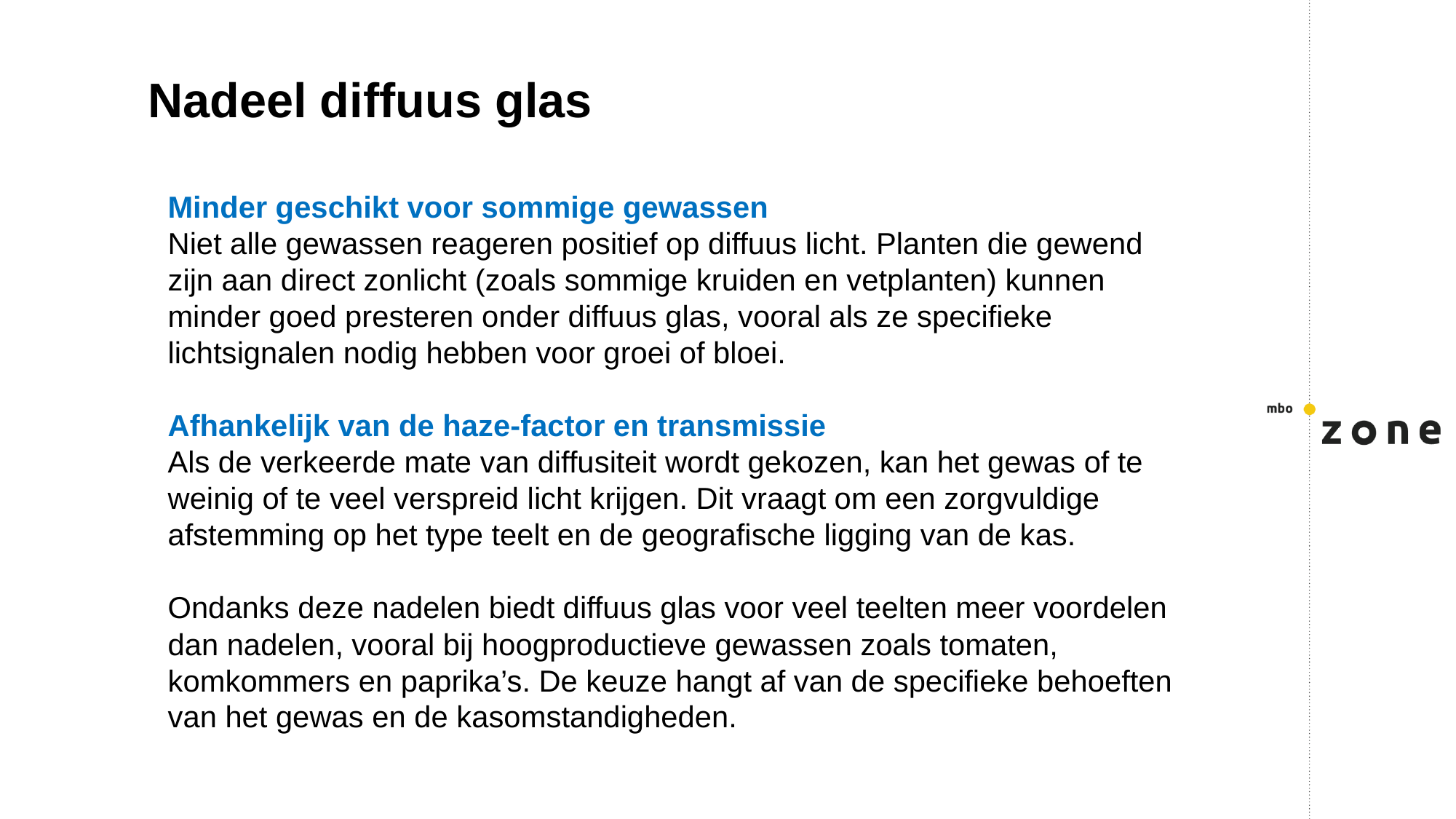

Nadeel diffuus glas
Minder geschikt voor sommige gewassen
Niet alle gewassen reageren positief op diffuus licht. Planten die gewend zijn aan direct zonlicht (zoals sommige kruiden en vetplanten) kunnen minder goed presteren onder diffuus glas, vooral als ze specifieke lichtsignalen nodig hebben voor groei of bloei.

Afhankelijk van de haze-factor en transmissie
Als de verkeerde mate van diffusiteit wordt gekozen, kan het gewas of te weinig of te veel verspreid licht krijgen. Dit vraagt om een zorgvuldige afstemming op het type teelt en de geografische ligging van de kas.

Ondanks deze nadelen biedt diffuus glas voor veel teelten meer voordelen dan nadelen, vooral bij hoogproductieve gewassen zoals tomaten, komkommers en paprika’s. De keuze hangt af van de specifieke behoeften van het gewas en de kasomstandigheden.